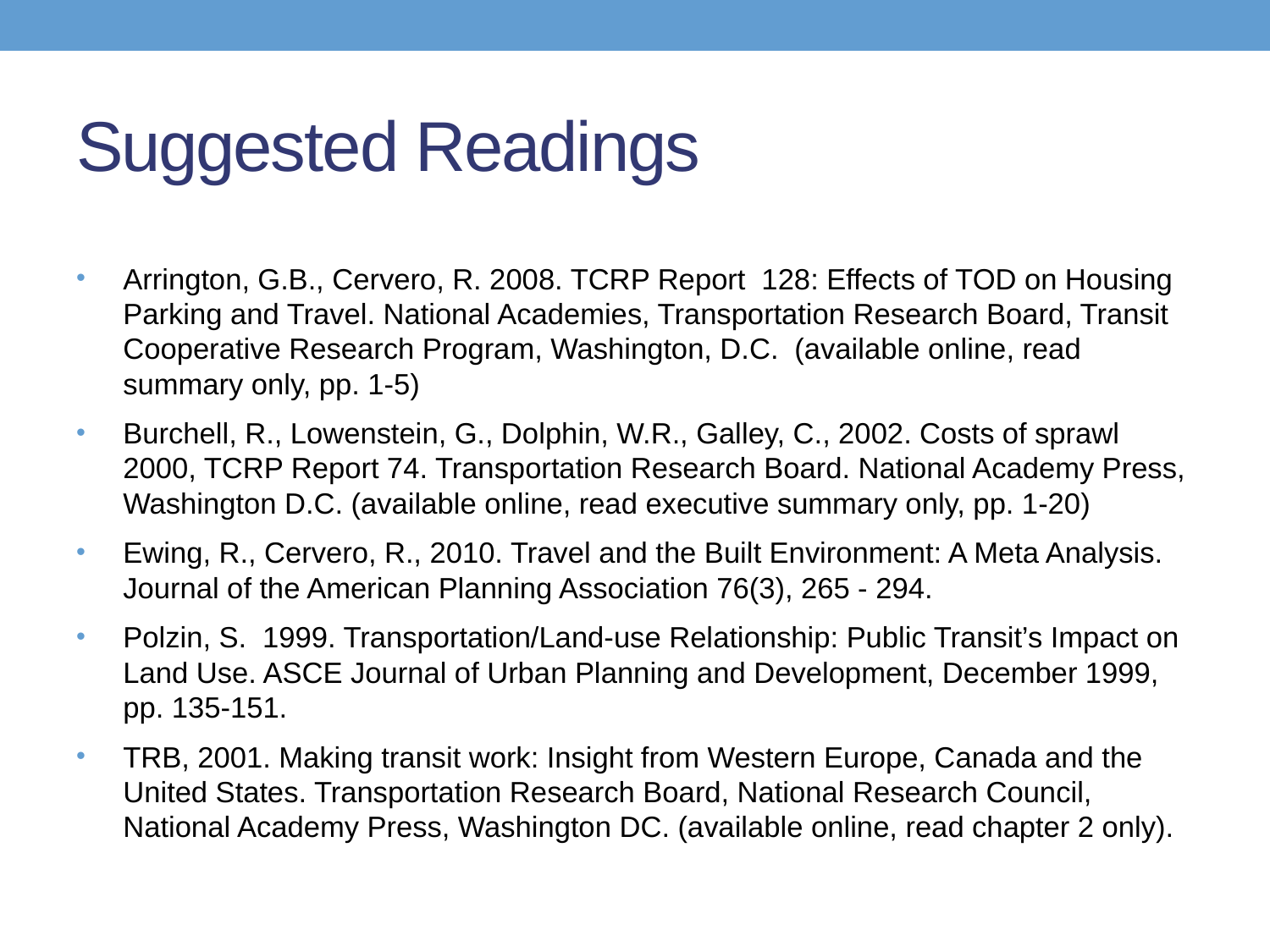

# Suggested Readings
Arrington, G.B., Cervero, R. 2008. TCRP Report  128: Effects of TOD on Housing Parking and Travel. National Academies, Transportation Research Board, Transit Cooperative Research Program, Washington, D.C.  (available online, read summary only, pp. 1-5)
Burchell, R., Lowenstein, G., Dolphin, W.R., Galley, C., 2002. Costs of sprawl 2000, TCRP Report 74. Transportation Research Board. National Academy Press, Washington D.C. (available online, read executive summary only, pp. 1-20)
Ewing, R., Cervero, R., 2010. Travel and the Built Environment: A Meta Analysis. Journal of the American Planning Association 76(3), 265 - 294.
Polzin, S.  1999. Transportation/Land-use Relationship: Public Transit’s Impact on Land Use. ASCE Journal of Urban Planning and Development, December 1999, pp. 135-151.
TRB, 2001. Making transit work: Insight from Western Europe, Canada and the United States. Transportation Research Board, National Research Council, National Academy Press, Washington DC. (available online, read chapter 2 only).